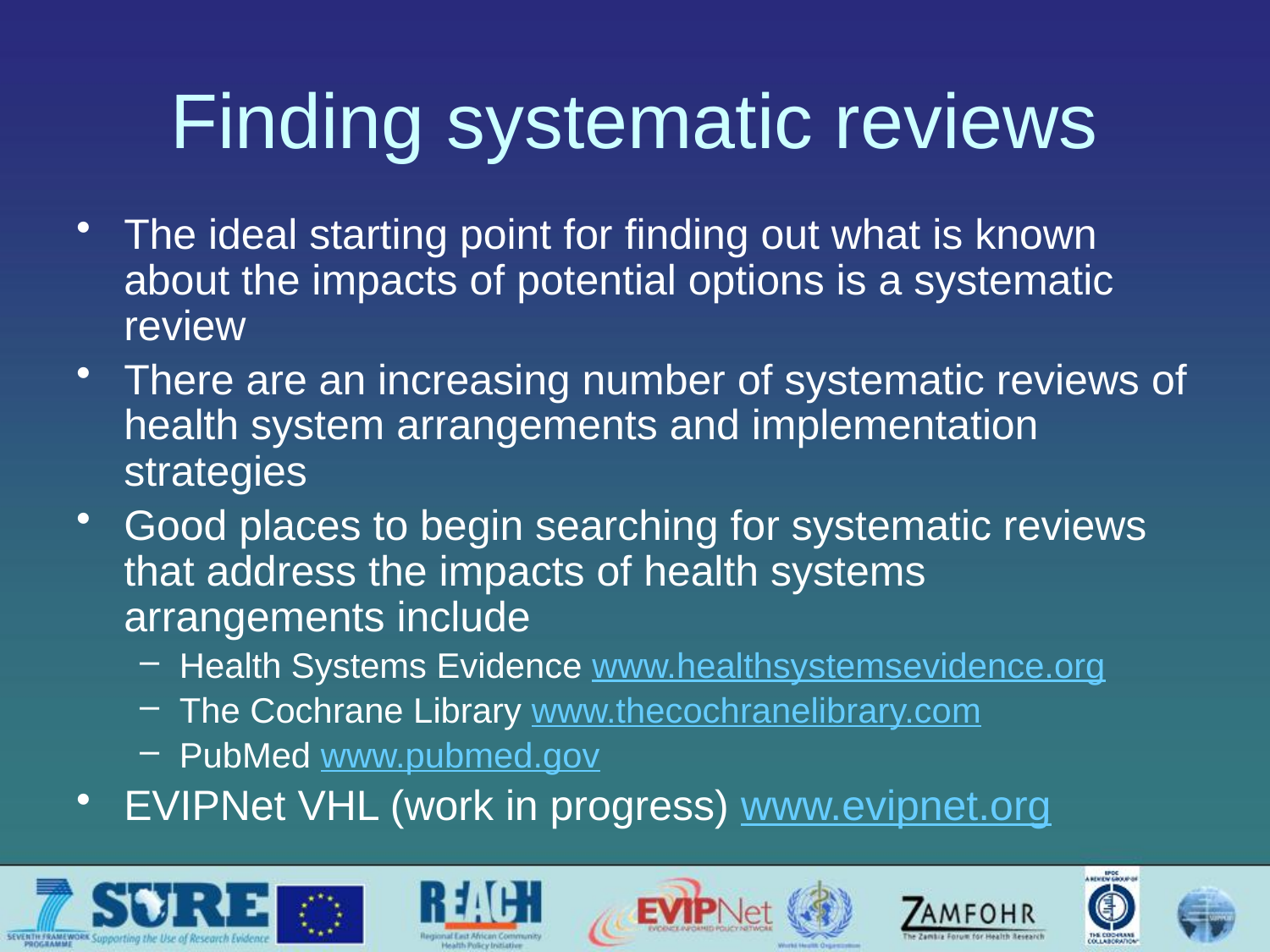

# Finding systematic reviews
The ideal starting point for finding out what is known about the impacts of potential options is a systematic review
There are an increasing number of systematic reviews of health system arrangements and implementation strategies
Good places to begin searching for systematic reviews that address the impacts of health systems arrangements include
Health Systems Evidence www.healthsystemsevidence.org
The Cochrane Library www.thecochranelibrary.com
PubMed www.pubmed.gov
EVIPNet VHL (work in progress) www.evipnet.org